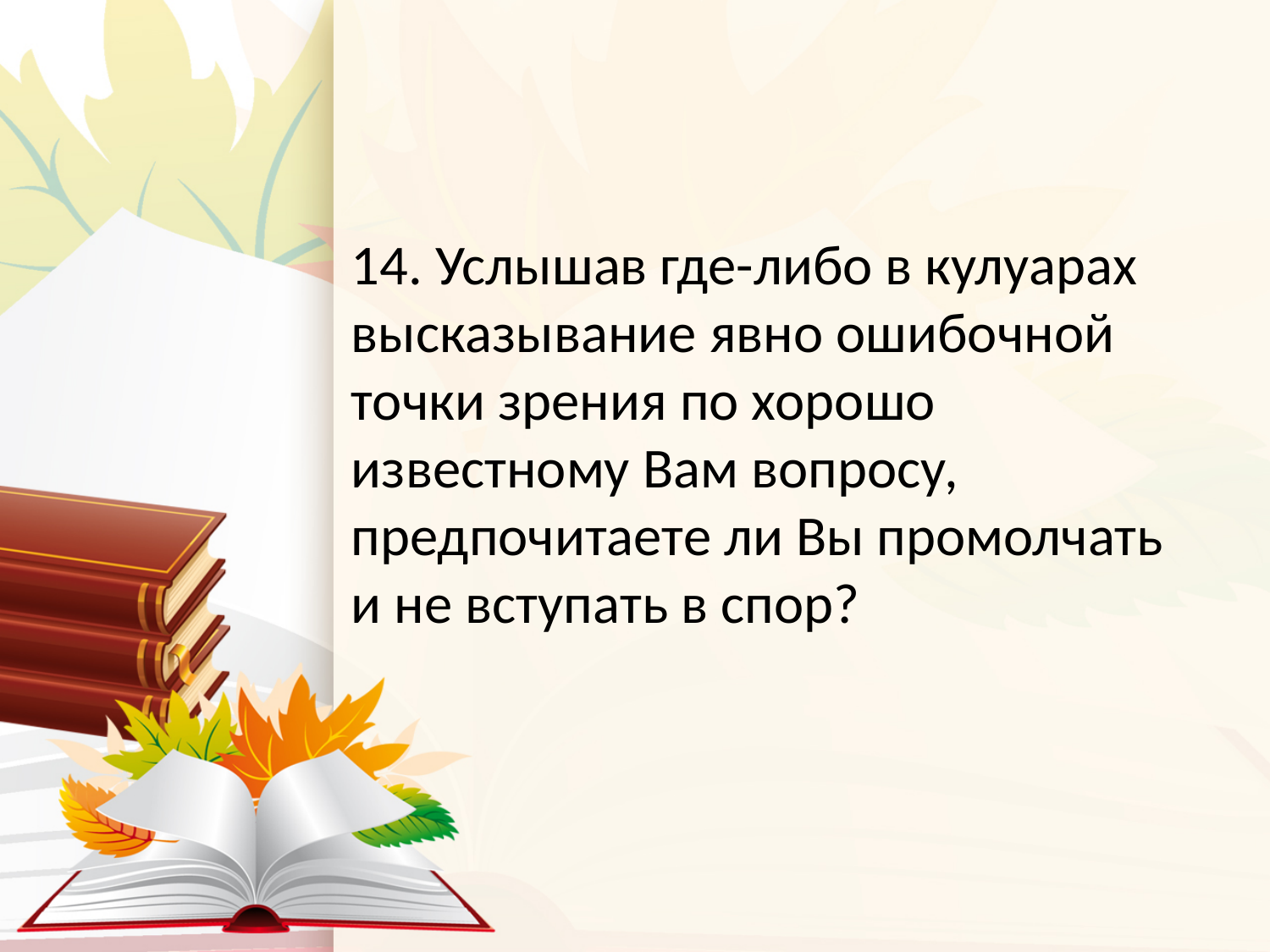

14. Услышав где-либо в кулуарах высказывание явно ошибочной точки зрения по хорошо известному Вам вопросу, предпочитаете ли Вы промолчать и не вступать в спор?